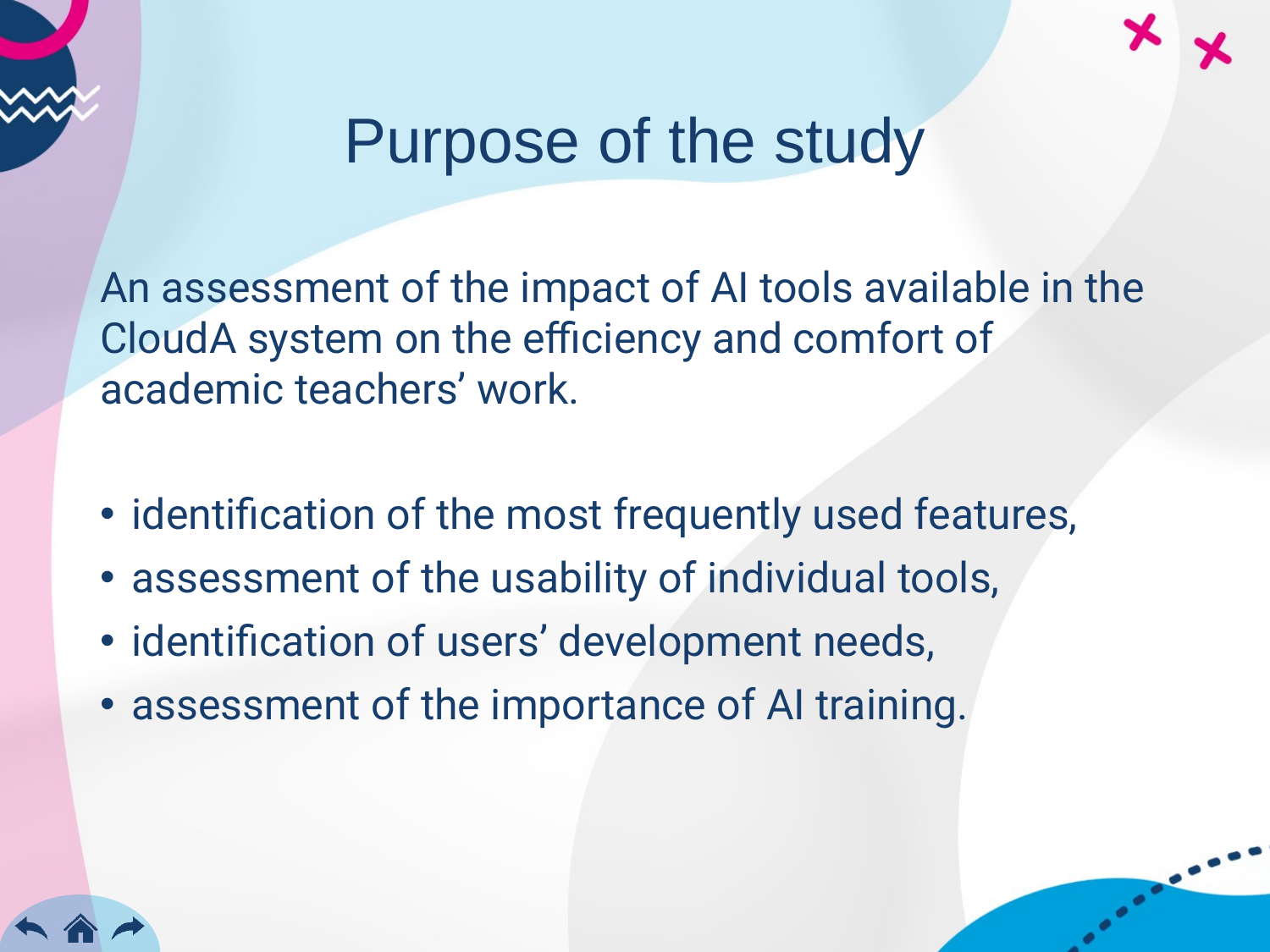

# Purpose of the study
An assessment of the impact of AI tools available in the CloudA system on the efficiency and comfort of academic teachers’ work.

identification of the most frequently used features,
assessment of the usability of individual tools,
identification of users’ development needs,
assessment of the importance of AI training.